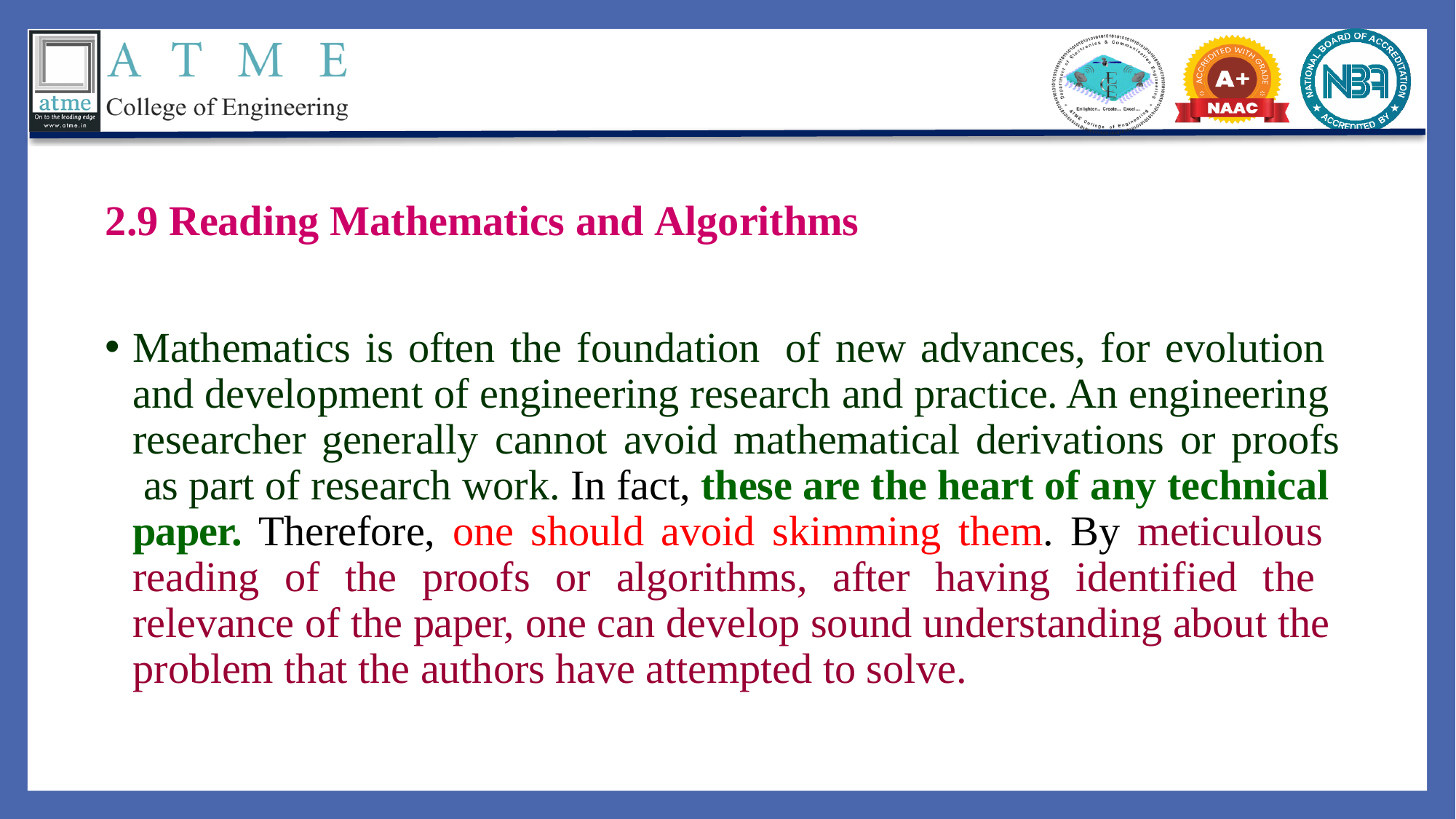

2.9 Reading Mathematics and Algorithms

Mathematics is often the foundation of new advances, for evolution  and development of engineering research and practice. An engineering  researcher generally cannot avoid mathematical derivations or proofs  as part of research work. In fact, these are the heart of any technical  paper. Therefore, one should avoid skimming them. By meticulous  reading of the proofs or algorithms, after having identified the  relevance of the paper, one can develop sound understanding about the  problem that the authors have attempted to solve.